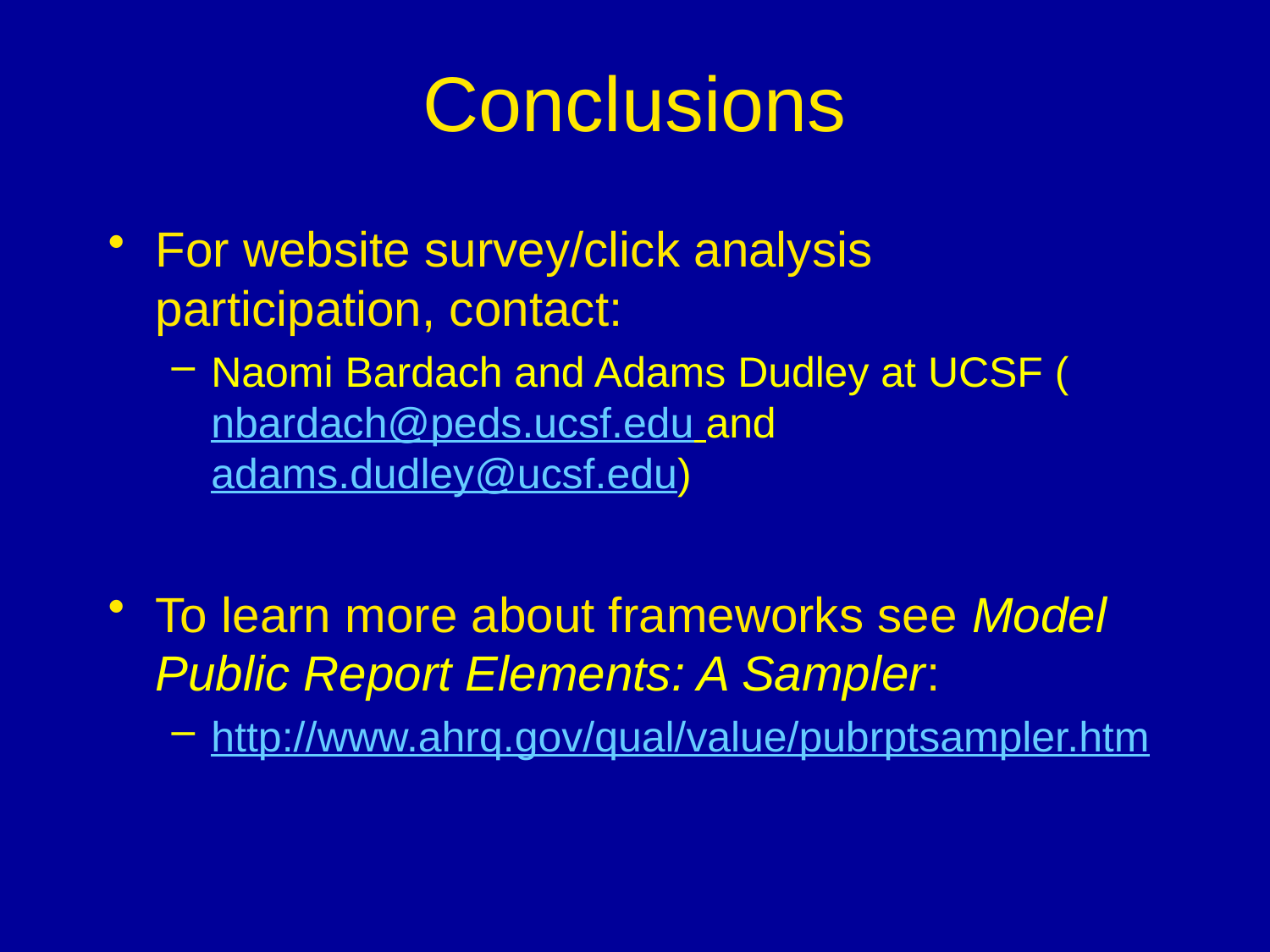

Conclusions
For website survey/click analysis participation, contact:
Naomi Bardach and Adams Dudley at UCSF (nbardach@peds.ucsf.edu and adams.dudley@ucsf.edu)

To learn more about frameworks see Model Public Report Elements: A Sampler:
http://www.ahrq.gov/qual/value/pubrptsampler.htm